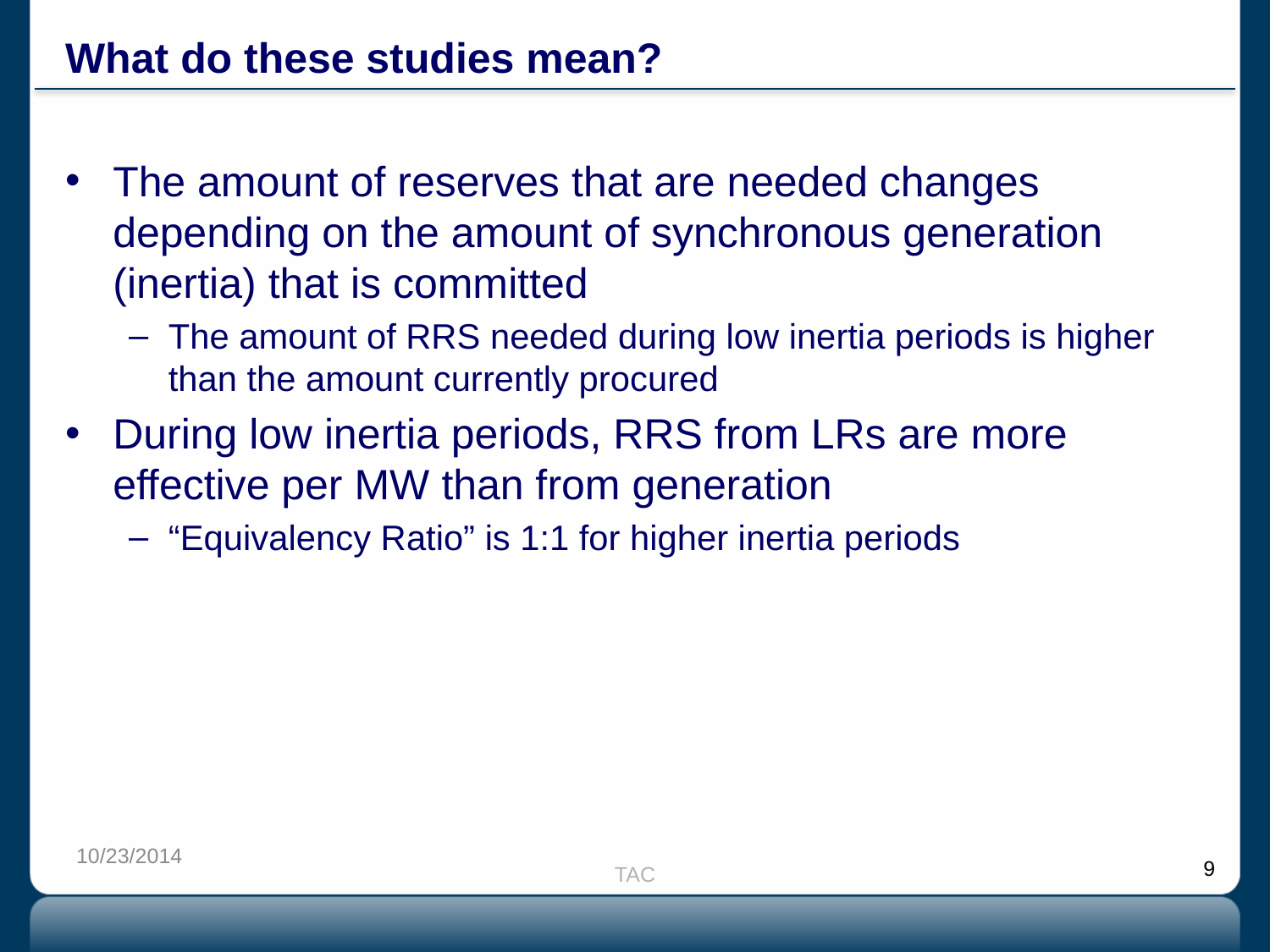

# What do these studies mean?
The amount of reserves that are needed changes depending on the amount of synchronous generation (inertia) that is committed
The amount of RRS needed during low inertia periods is higher than the amount currently procured
During low inertia periods, RRS from LRs are more effective per MW than from generation
“Equivalency Ratio” is 1:1 for higher inertia periods

10/23/2014
TAC